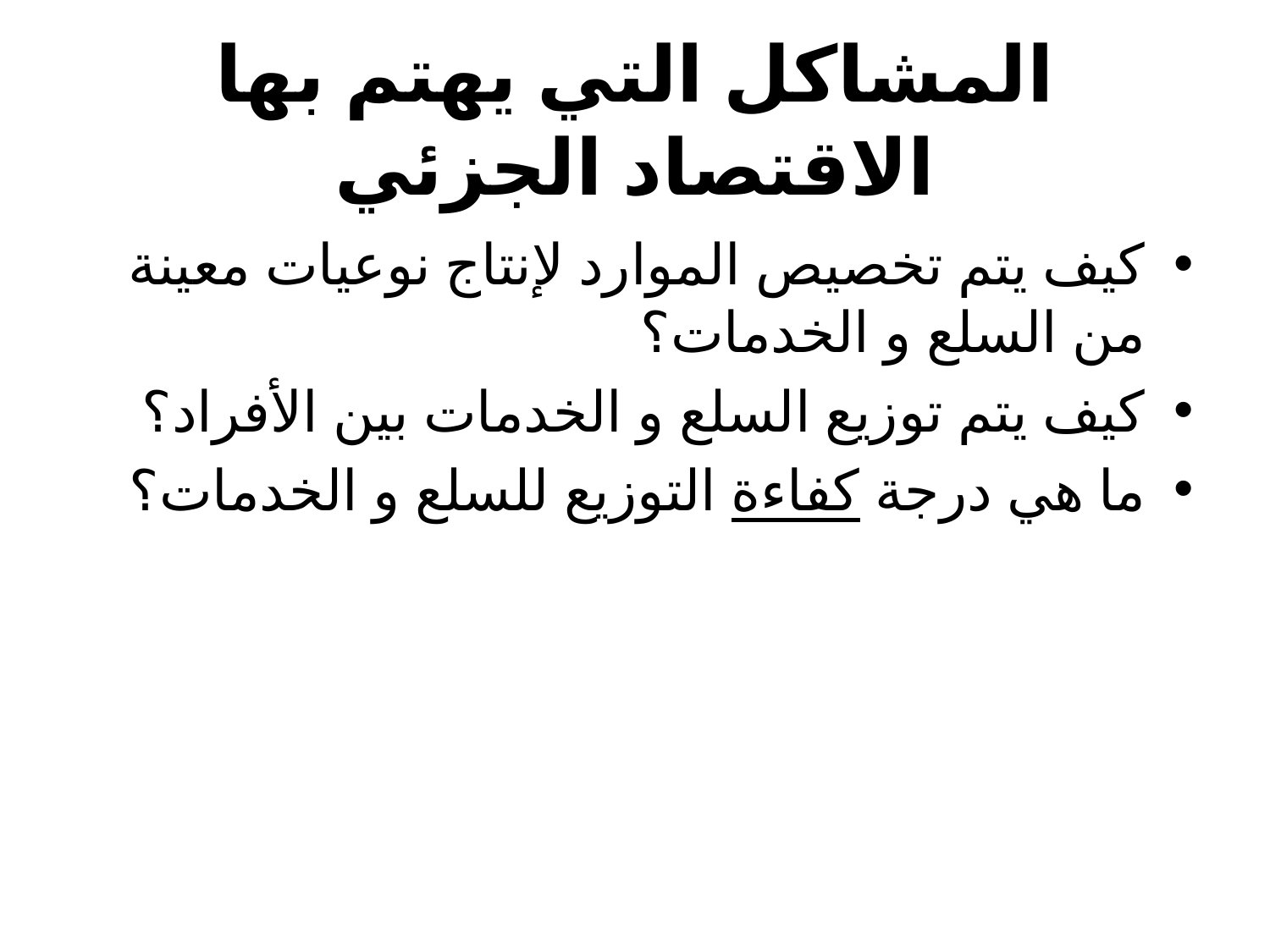

# المشاكل التي يهتم بها الاقتصاد الجزئي
كيف يتم تخصيص الموارد لإنتاج نوعيات معينة من السلع و الخدمات؟
كيف يتم توزيع السلع و الخدمات بين الأفراد؟
ما هي درجة كفاءة التوزيع للسلع و الخدمات؟